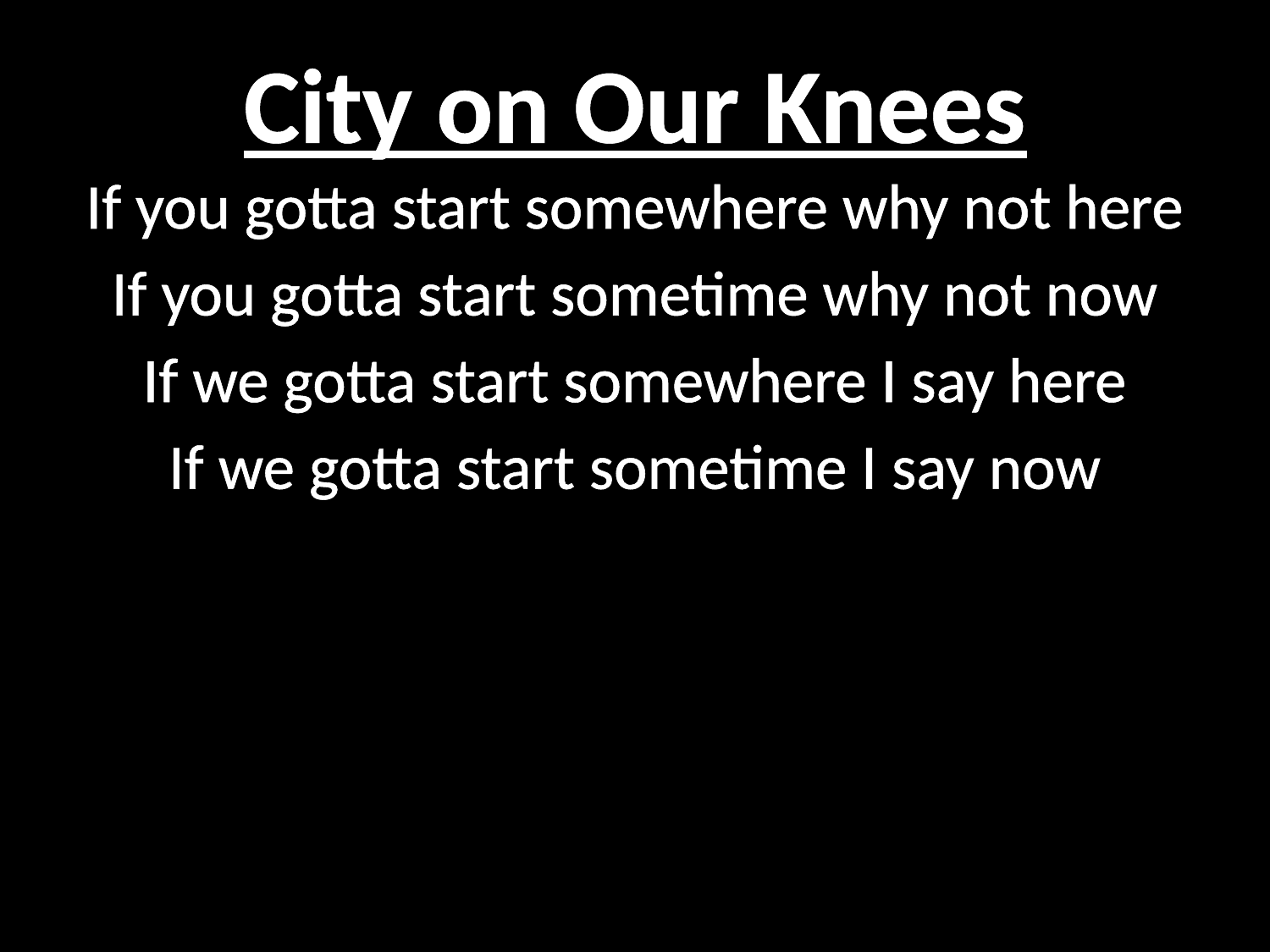

# City on Our Knees
If you gotta start somewhere why not here
If you gotta start sometime why not now
If we gotta start somewhere I say here
If we gotta start sometime I say now